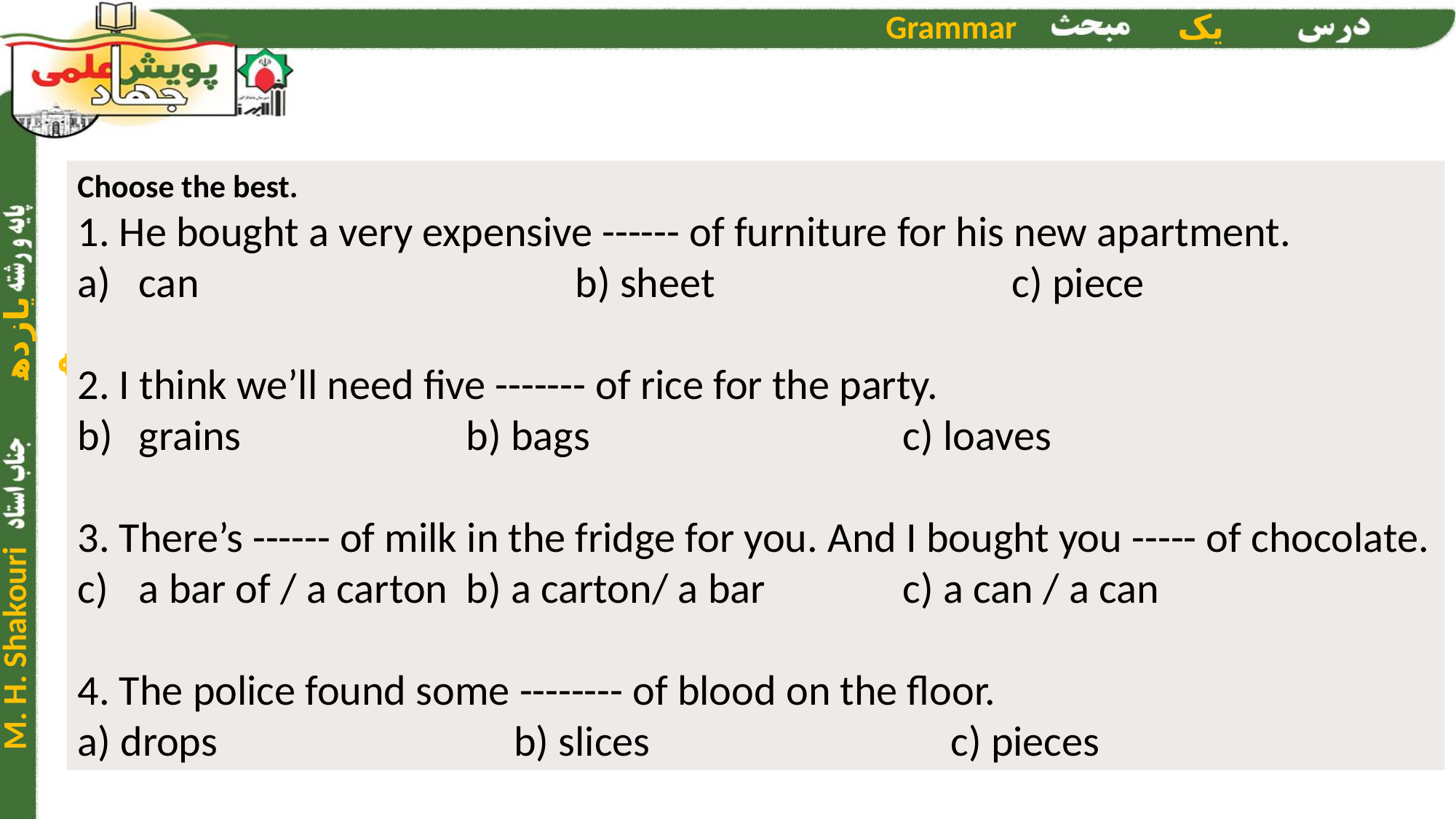

Choose the best.
1. He bought a very expensive ------ of furniture for his new apartment.
can				b) sheet			c) piece

2. I think we’ll need five ------- of rice for the party.
grains			b) bags			c) loaves

3. There’s ------ of milk in the fridge for you. And I bought you ----- of chocolate.
a bar of / a carton	b) a carton/ a bar		c) a can / a can

4. The police found some -------- of blood on the floor.
a) drops			b) slices			c) pieces